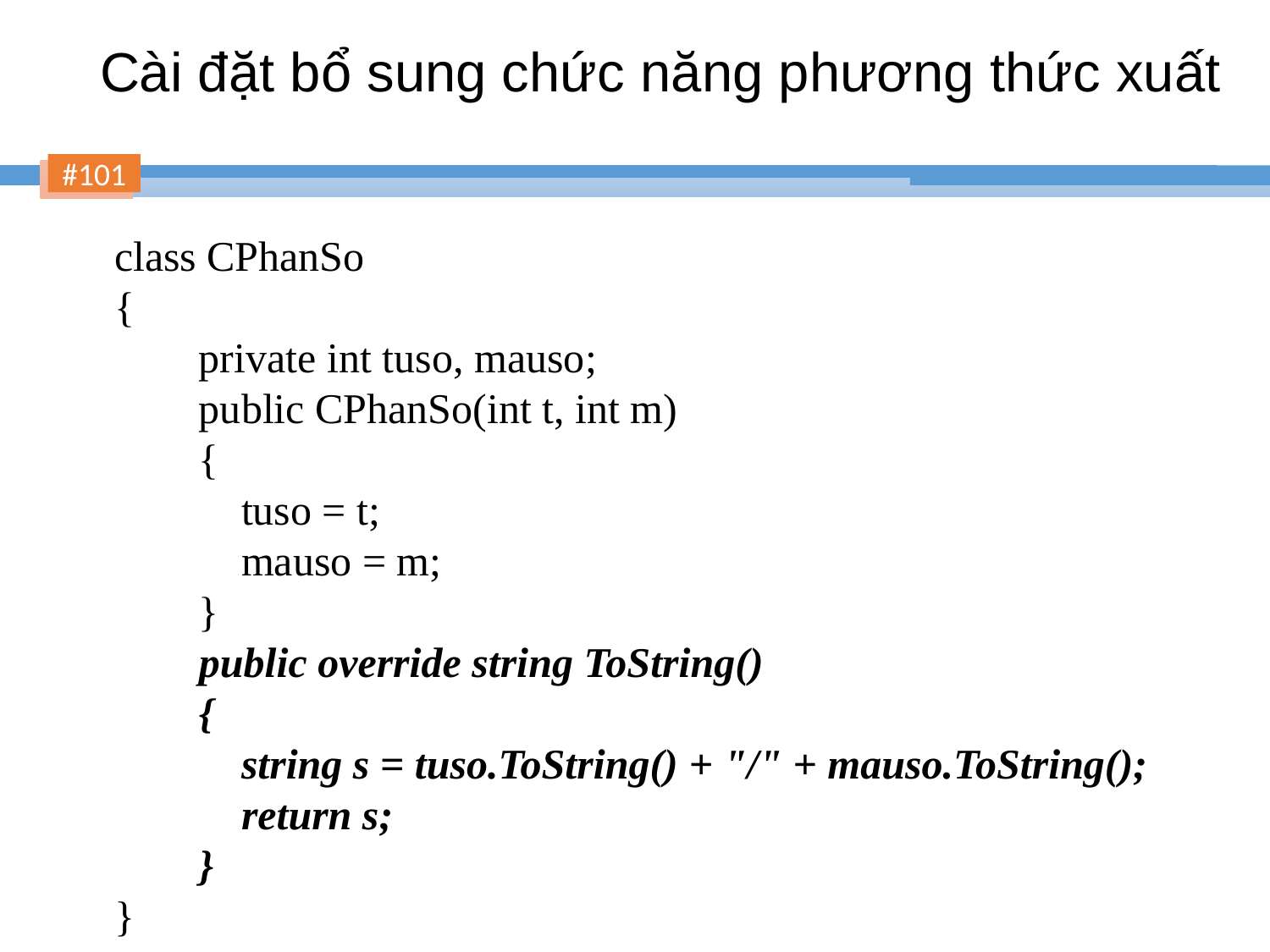

# Cài đặt bổ sung chức năng phương thức xuất
class CPhanSo
{
        private int tuso, mauso;
        public CPhanSo(int t, int m)
        {
            tuso = t;
            mauso = m;
        }
        public override string ToString()
        {
            string s = tuso.ToString() + "/" + mauso.ToString();
            return s;
        }
}
101